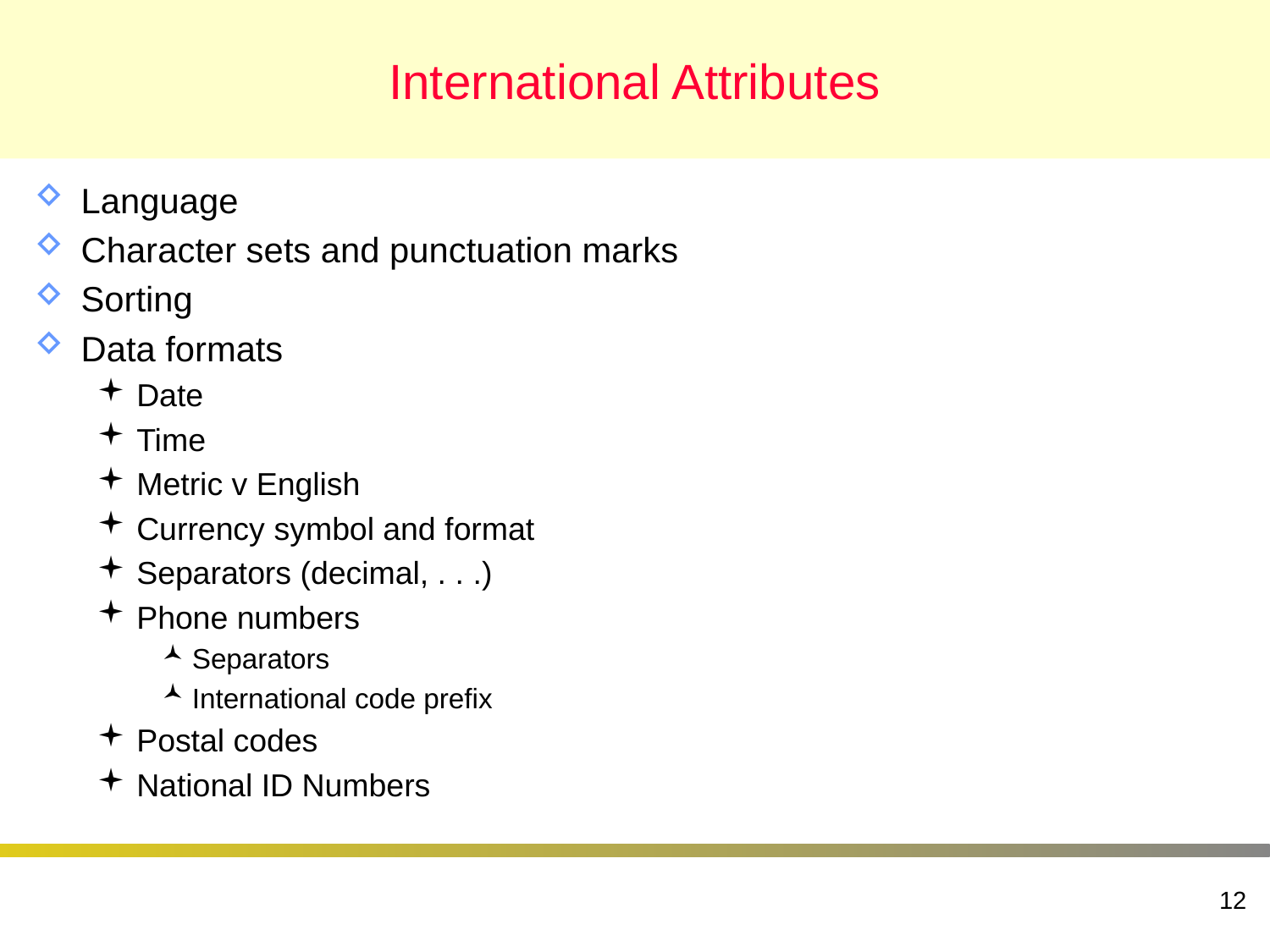

# International Attributes
Language
Character sets and punctuation marks
Sorting
Data formats
Date
Time
Metric v English
Currency symbol and format
Separators (decimal, . . .)
Phone numbers
Separators
International code prefix
Postal codes
National ID Numbers
12